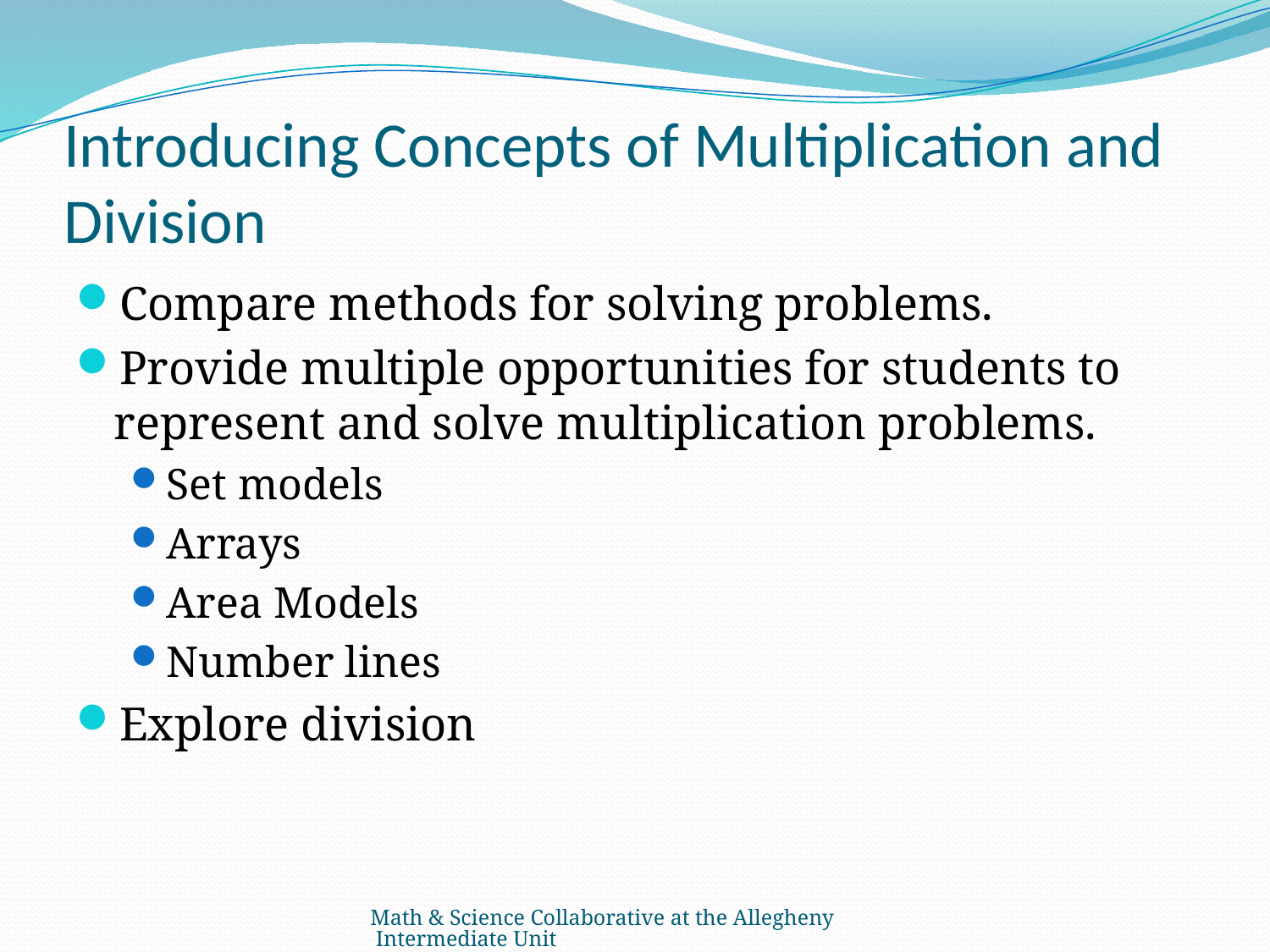

# Introducing Concepts of Multiplication and Division
Compare methods for solving problems.
Provide multiple opportunities for students to represent and solve multiplication problems.
Set models
Arrays
Area Models
Number lines
Explore division
Math & Science Collaborative at the Allegheny Intermediate Unit